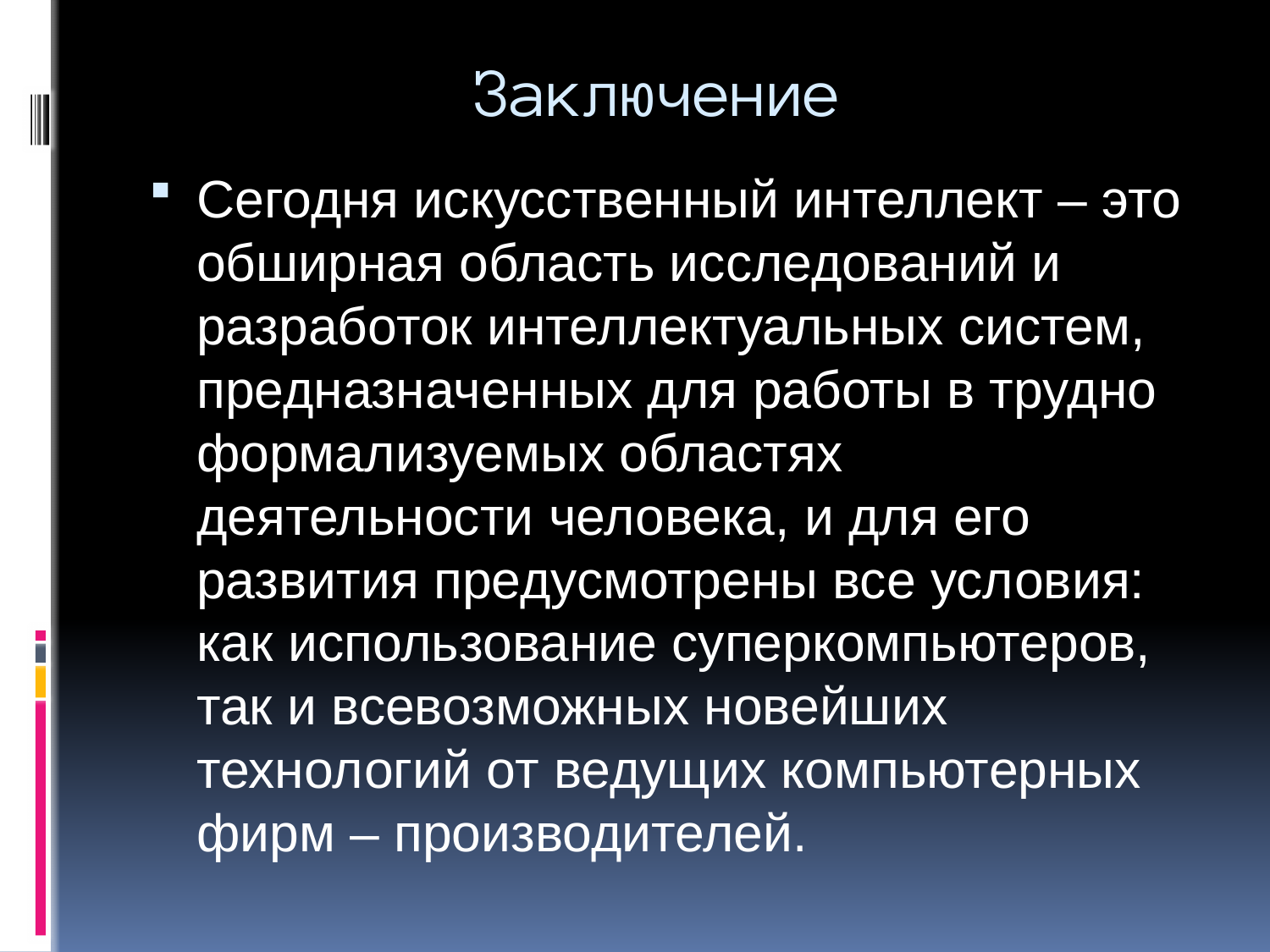

# Заключение
Сегодня искусственный интеллект – это обширная область исследований и разработок интеллектуальных систем, предназначенных для работы в трудно формализуемых областях деятельности человека, и для его развития предусмотрены все условия: как использование суперкомпьютеров, так и всевозможных новейших технологий от ведущих компьютерных фирм – производителей.